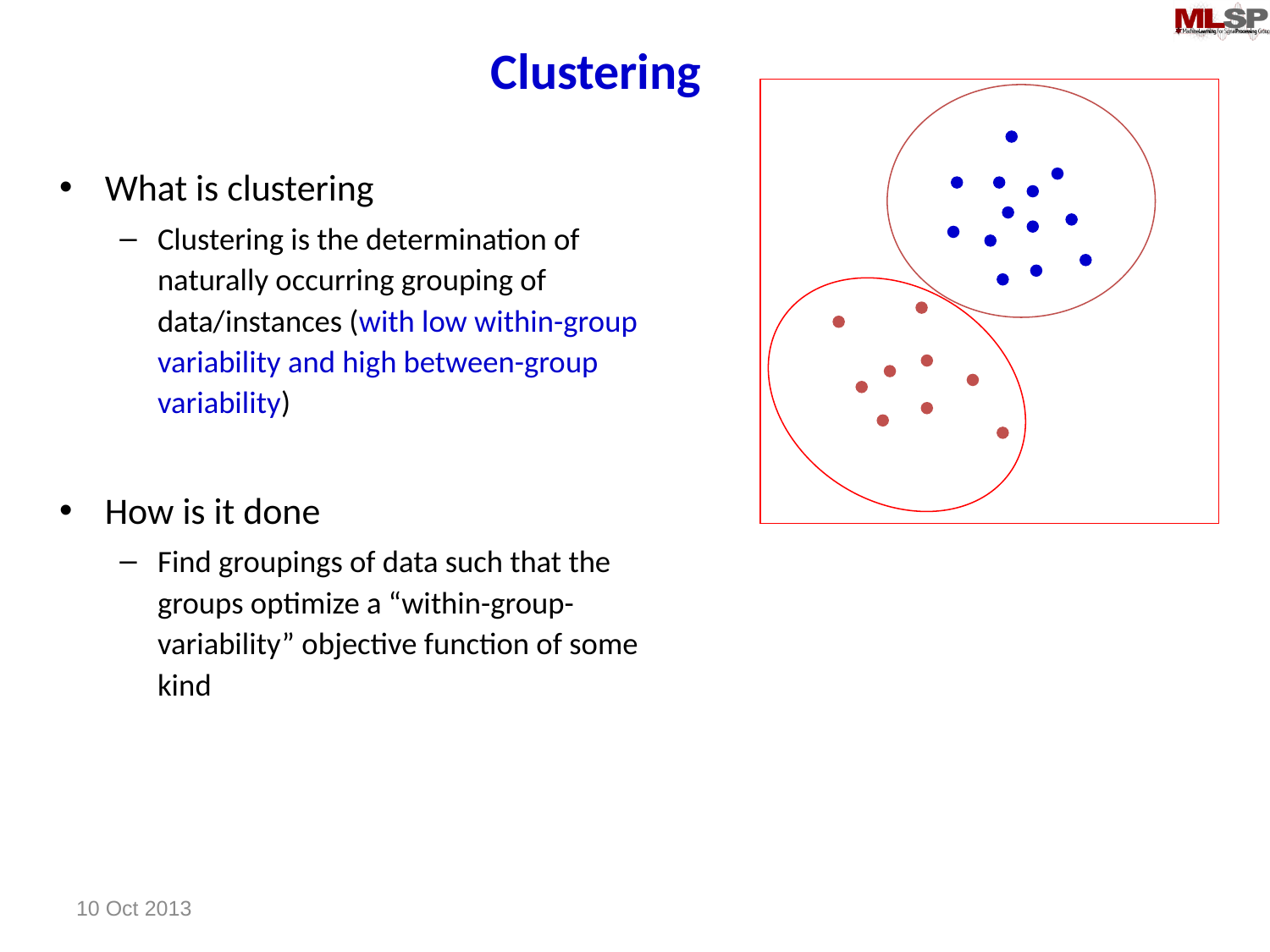

# Clustering

What is clustering
Clustering is the determination of naturally occurring grouping of data/instances (with low within-group variability and high between-group variability)

How is it done
Find groupings of data such that the groups optimize a “within-group-variability” objective function of some kind

10 Oct 2013